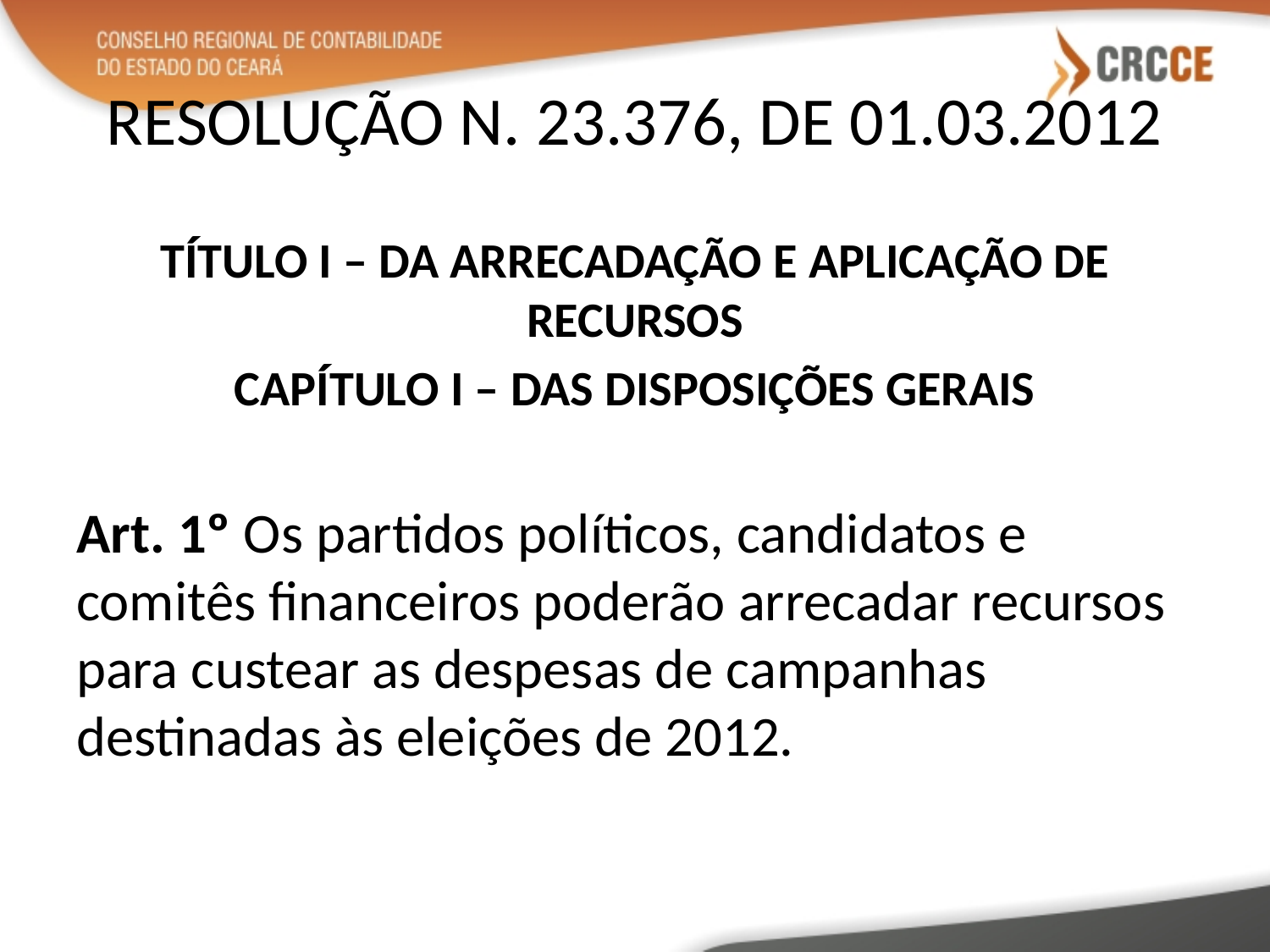

# RESOLUÇÃO N. 23.376, DE 01.03.2012
TÍTULO I – DA ARRECADAÇÃO E APLICAÇÃO DE RECURSOS
CAPÍTULO I – DAS DISPOSIÇÕES GERAIS

Art. 1º Os partidos políticos, candidatos e comitês financeiros poderão arrecadar recursos para custear as despesas de campanhas destinadas às eleições de 2012.